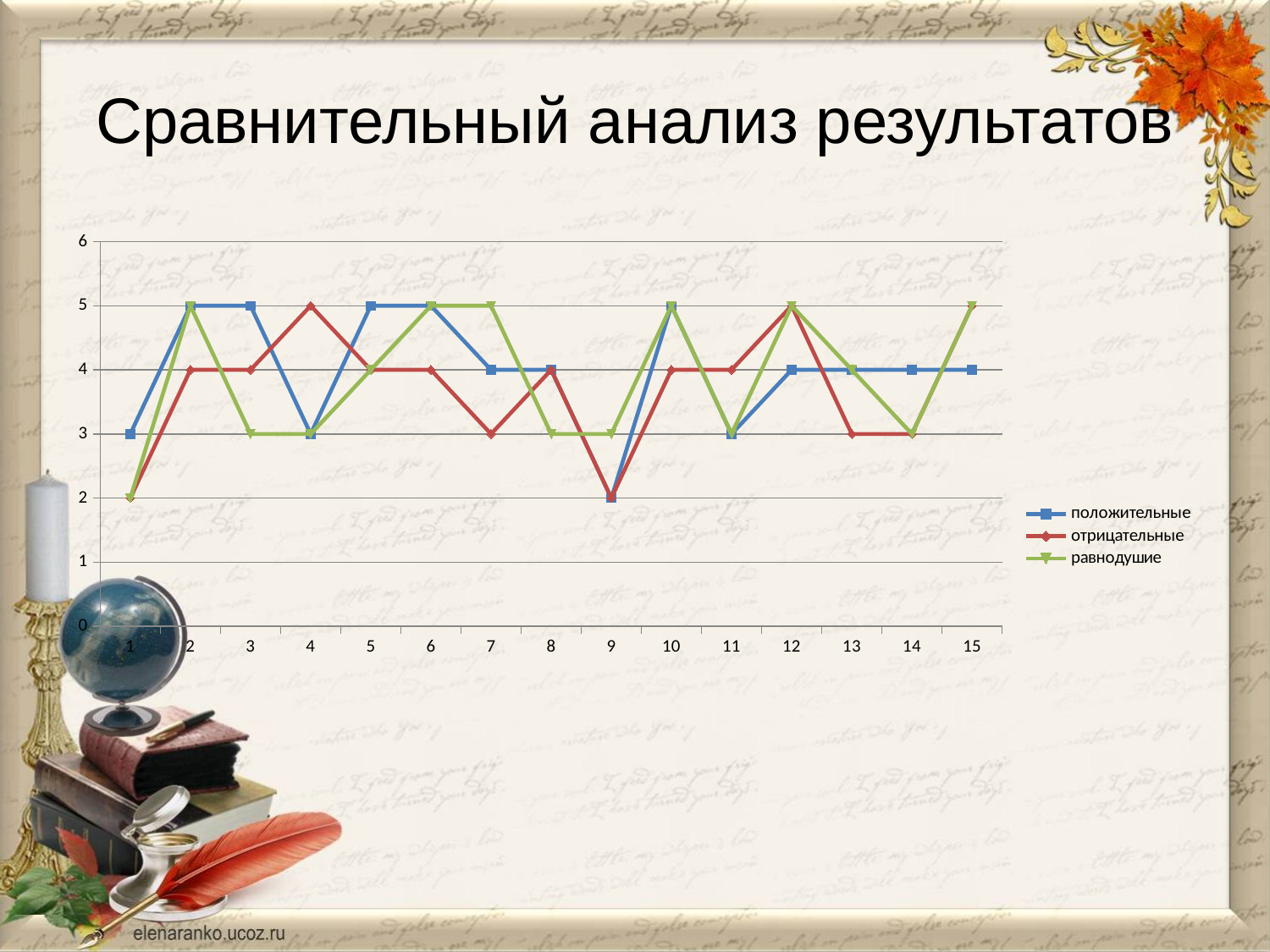

# Сравнительный анализ результатов

### Chart

| Category | положительные | отрицательные | равнодушие |
|---|---|---|---|